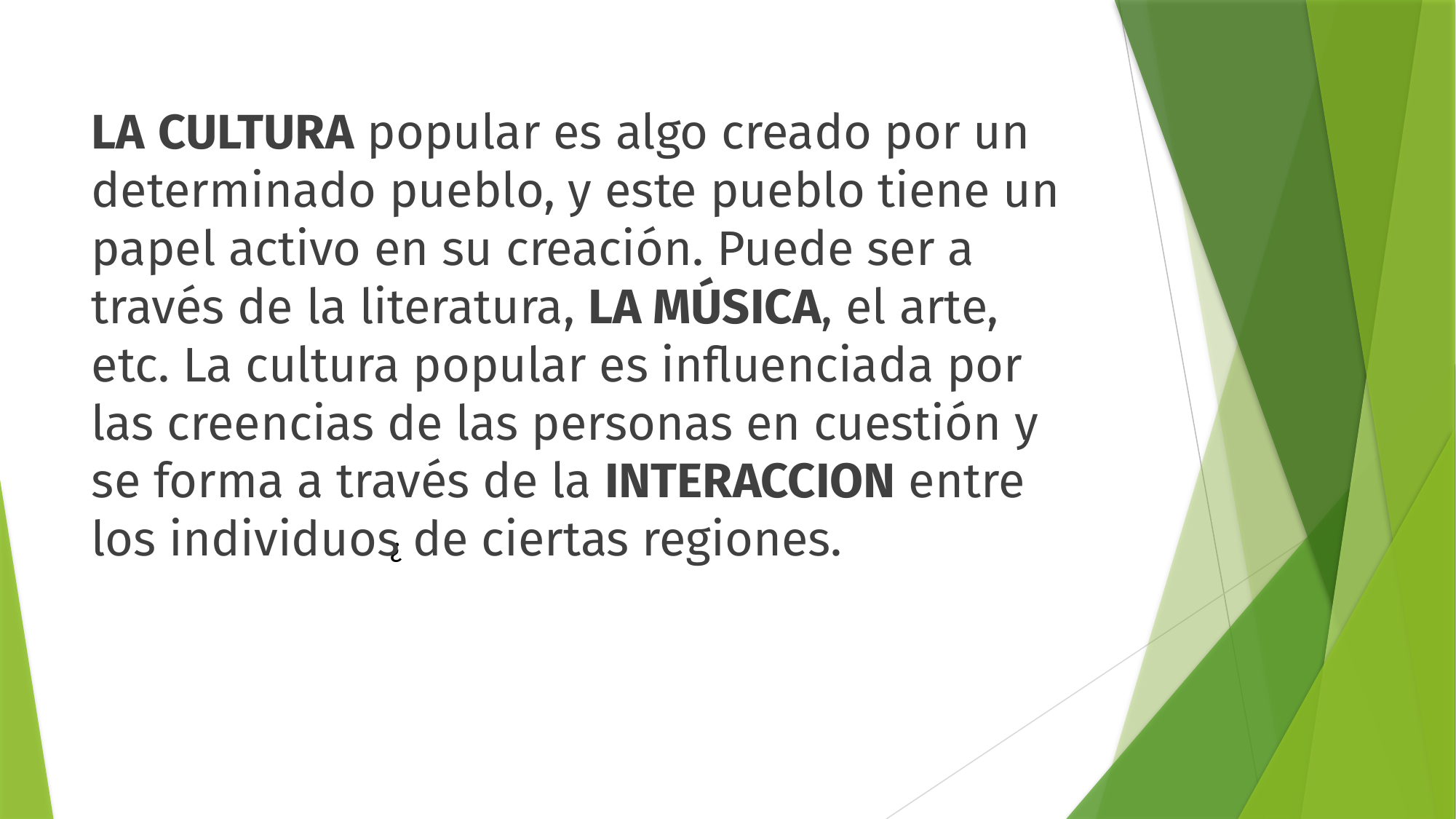

#
LA CULTURA popular es algo creado por un determinado pueblo, y este pueblo tiene un papel activo en su creación. Puede ser a través de la literatura, LA MÚSICA, el arte, etc. La cultura popular es influenciada por las creencias de las personas en cuestión y se forma a través de la INTERACCION entre los individuos de ciertas regiones.

¿